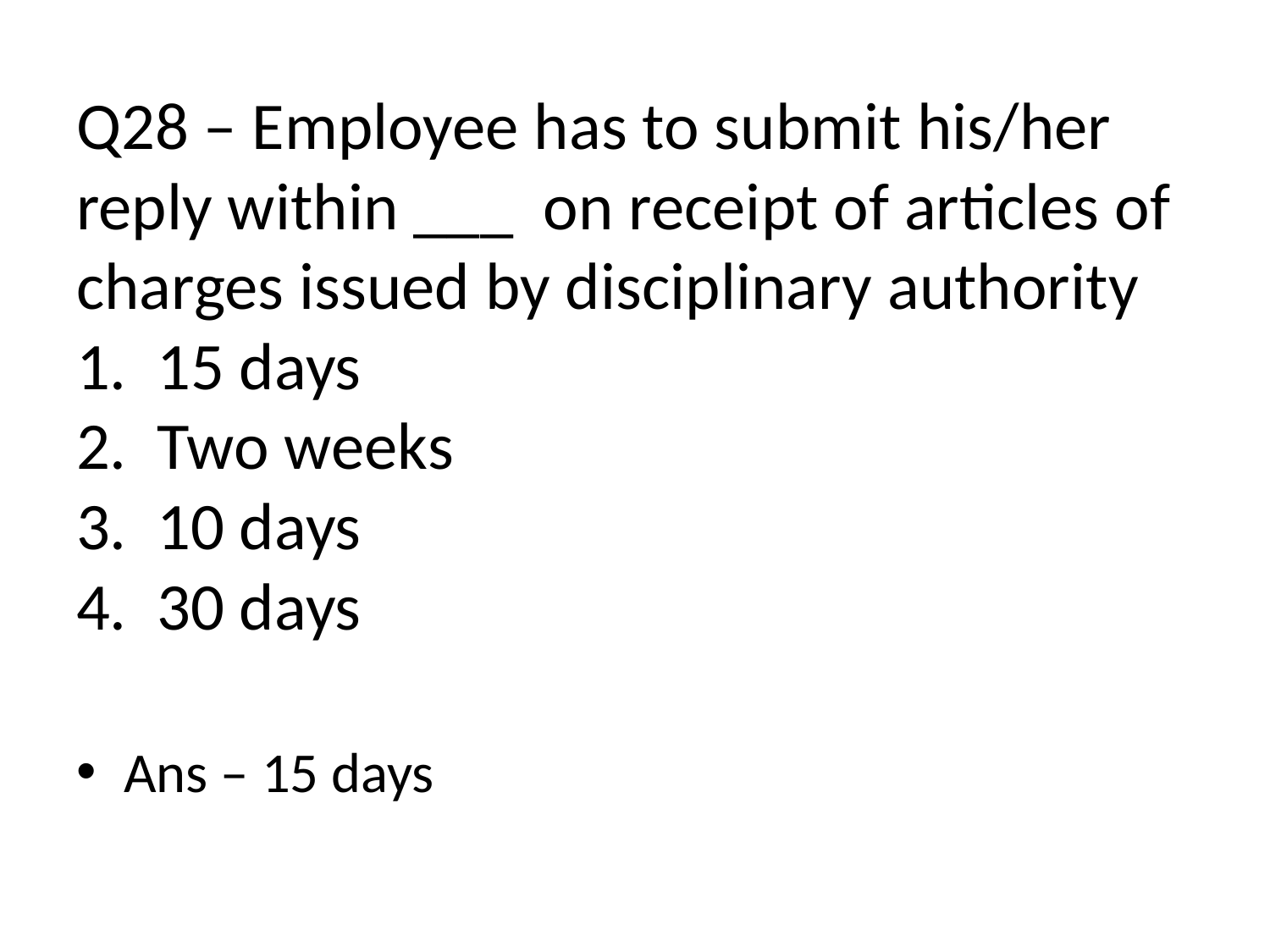

# Q28 – Employee has to submit his/her reply within ___  on receipt of articles of charges issued by disciplinary authority 1.  15 days 2.  Two weeks 3.  10 days 4.  30 days
Ans – 15 days